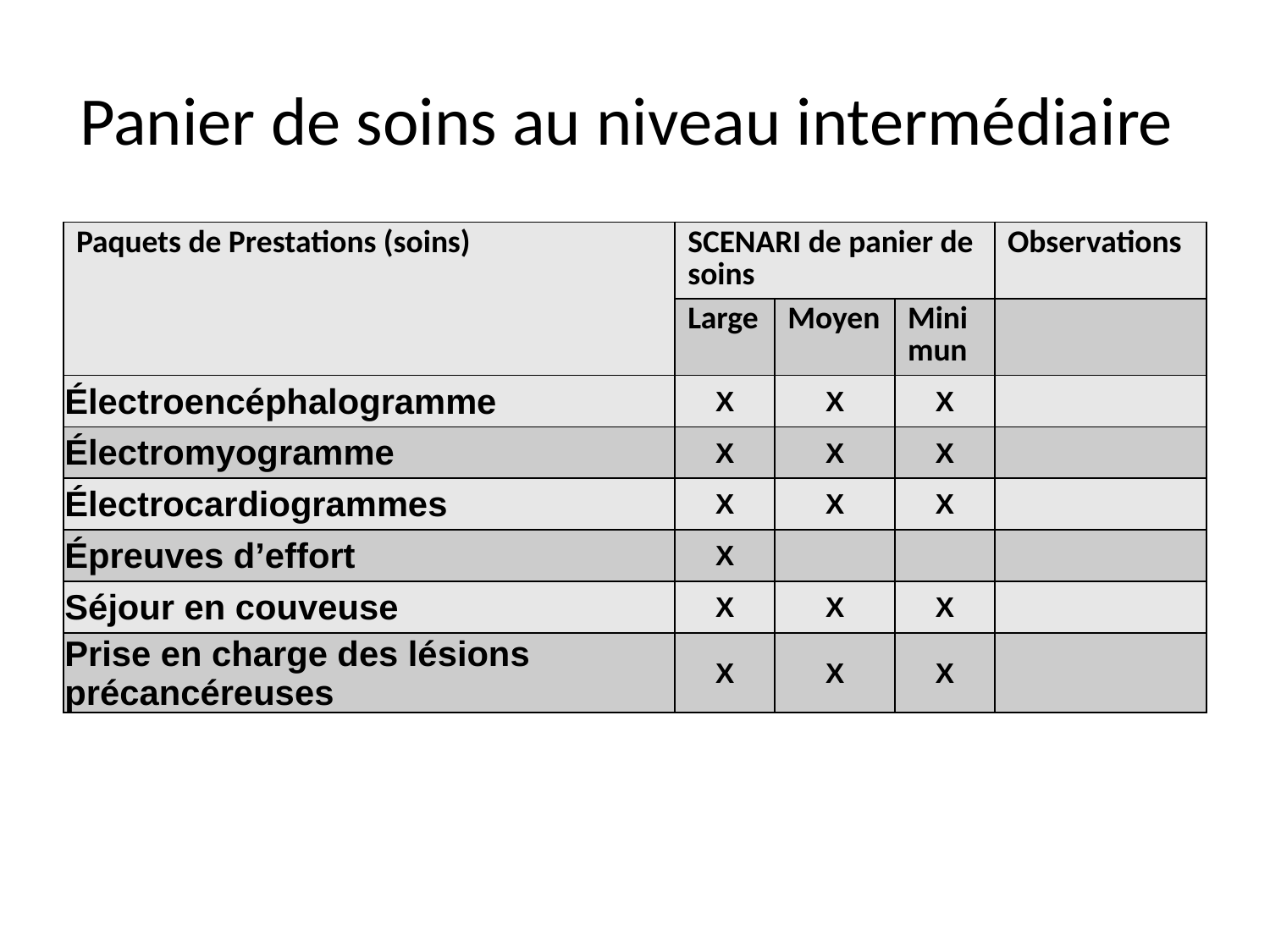

# Panier de soins au niveau intermédiaire
| Paquets de Prestations (soins) | SCENARI de panier de soins |  |  | Observations |
| --- | --- | --- | --- | --- |
|  | Large | Moyen | Minimun |  |
| Électroencéphalogramme | X | X | X |  |
| Électromyogramme | X | X | X |  |
| Électrocardiogrammes | X | X | X |  |
| Épreuves d’effort | X |  |  |  |
| Séjour en couveuse | X | X | X |  |
| Prise en charge des lésions précancéreuses | X | X | X |  |